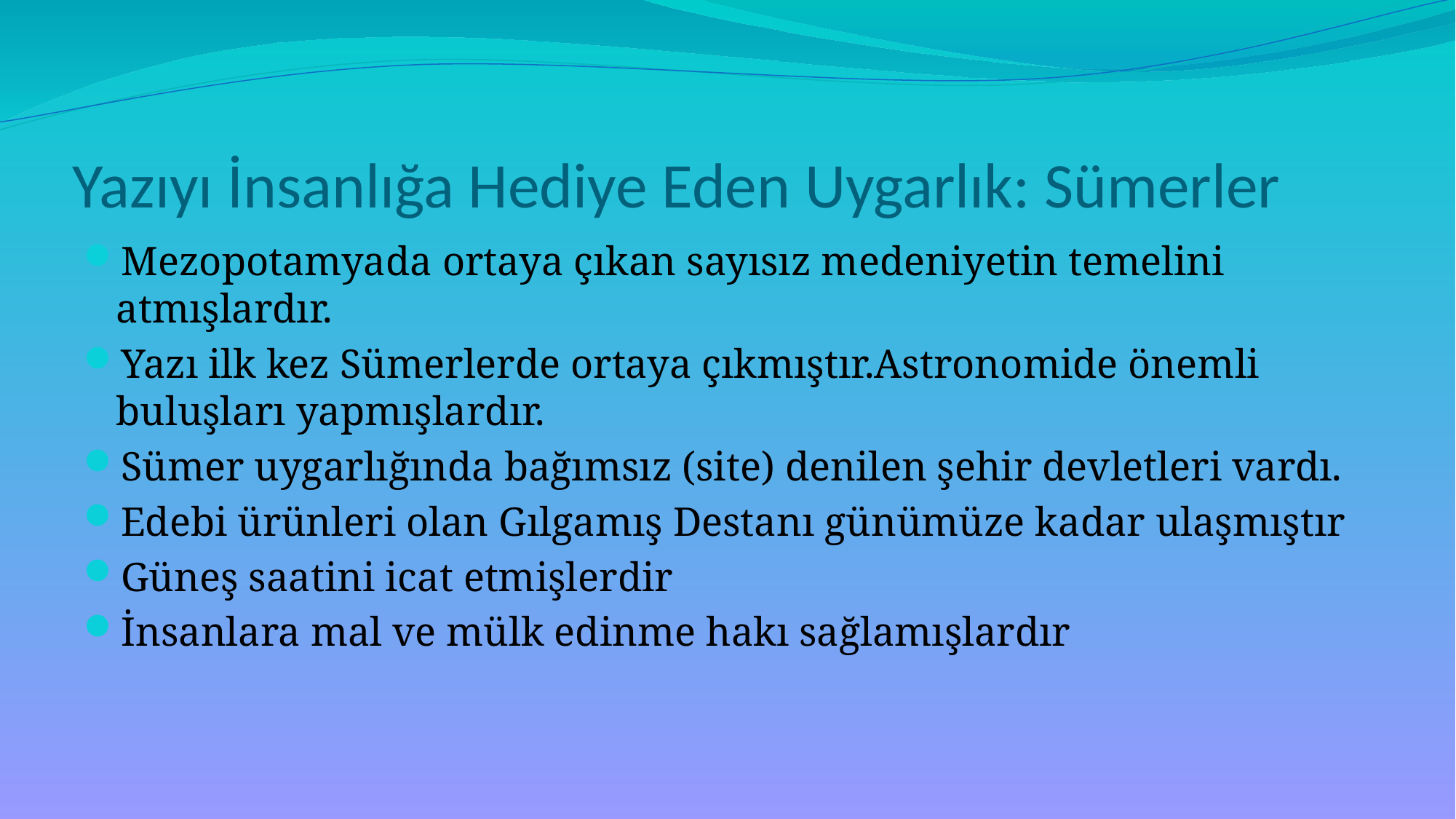

# Yazıyı İnsanlığa Hediye Eden Uygarlık: Sümerler
Mezopotamyada ortaya çıkan sayısız medeniyetin temelini atmışlardır.
Yazı ilk kez Sümerlerde ortaya çıkmıştır.Astronomide önemli buluşları yapmışlardır.
Sümer uygarlığında bağımsız (site) denilen şehir devletleri vardı.
Edebi ürünleri olan Gılgamış Destanı günümüze kadar ulaşmıştır
Güneş saatini icat etmişlerdir
İnsanlara mal ve mülk edinme hakı sağlamışlardır